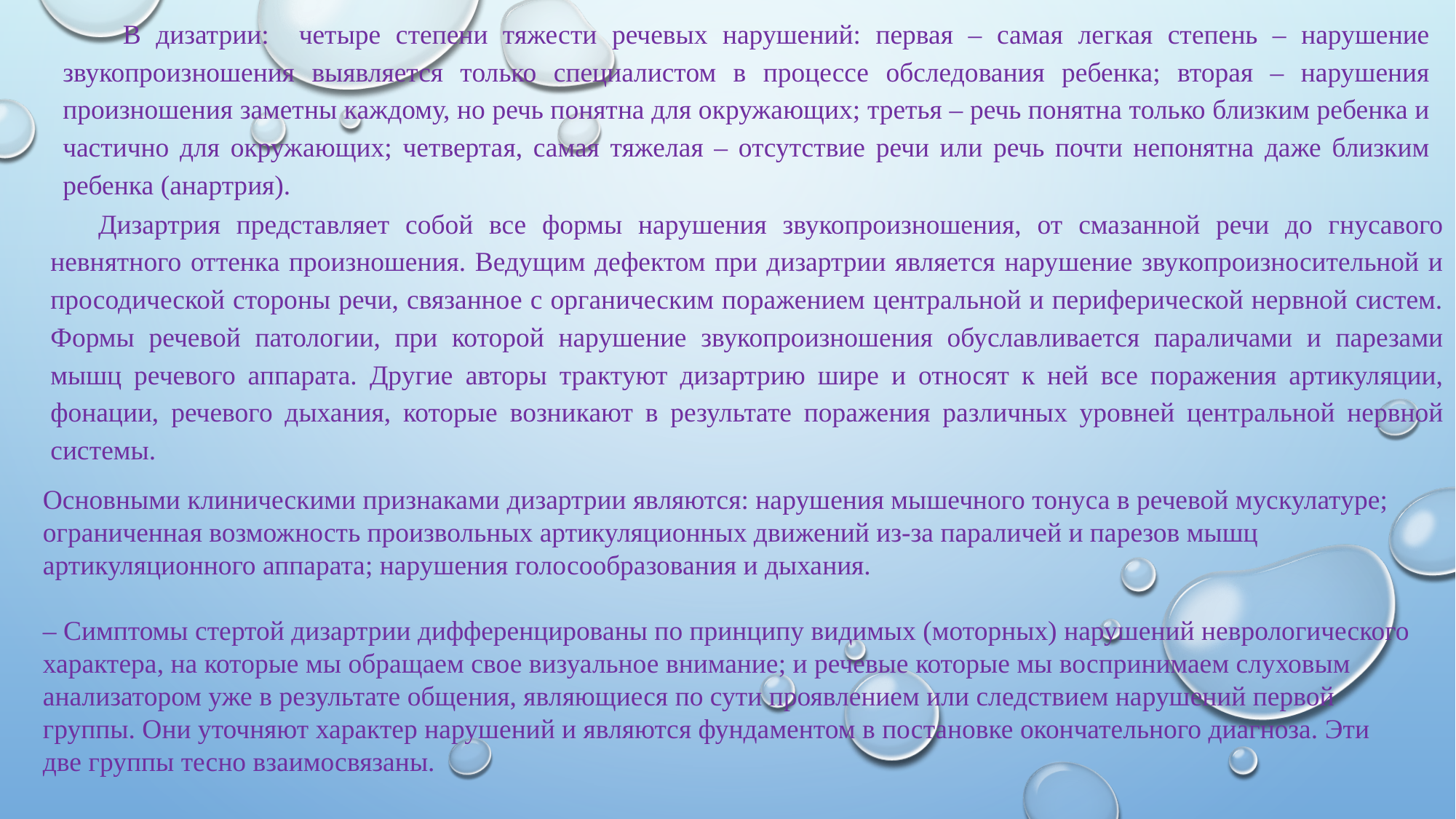

В дизатрии:  четыре степени тяжести речевых нарушений: первая – самая легкая степень – нарушение звукопроизношения выявляется только специалистом в процессе обследования ребенка; вторая – нарушения произношения заметны каждому, но речь понятна для окружающих; третья – речь понятна только близким ребенка и частично для окружающих; четвертая, самая тяжелая – отсутствие речи или речь почти непонятна даже близким ребенка (анартрия).
   Дизартрия представляет собой все формы нарушения звукопроизношения, от смазанной речи до гнусавого невнятного оттенка произношения. Ведущим дефектом при дизартрии является нарушение звукопроизносительной и просодической стороны речи, связанное с органическим поражением центральной и периферической нервной систем. Формы речевой патологии, при которой нарушение звукопроизношения обуславливается параличами и парезами мышц речевого аппарата. Другие авторы трактуют дизартрию шире и относят к ней все поражения артикуляции, фонации, речевого дыхания, которые возникают в результате поражения различных уровней центральной нервной системы.

Основными клиническими признаками дизартрии являются: нарушения мышечного тонуса в речевой мускулатуре; ограниченная возможность произвольных артикуляционных движений из-за параличей и парезов мышц артикуляционного аппарата; нарушения голосообразования и дыхания.

– Симптомы стертой дизартрии дифференцированы по принципу видимых (моторных) нарушений неврологического характера, на которые мы обращаем свое визуальное внимание; и речевые которые мы воспринимаем слуховым анализатором уже в результате общения, являющиеся по сути проявлением или следствием нарушений первой группы. Они уточняют характер нарушений и являются фундаментом в постановке окончательного диагноза. Эти две группы тесно взаимосвязаны.